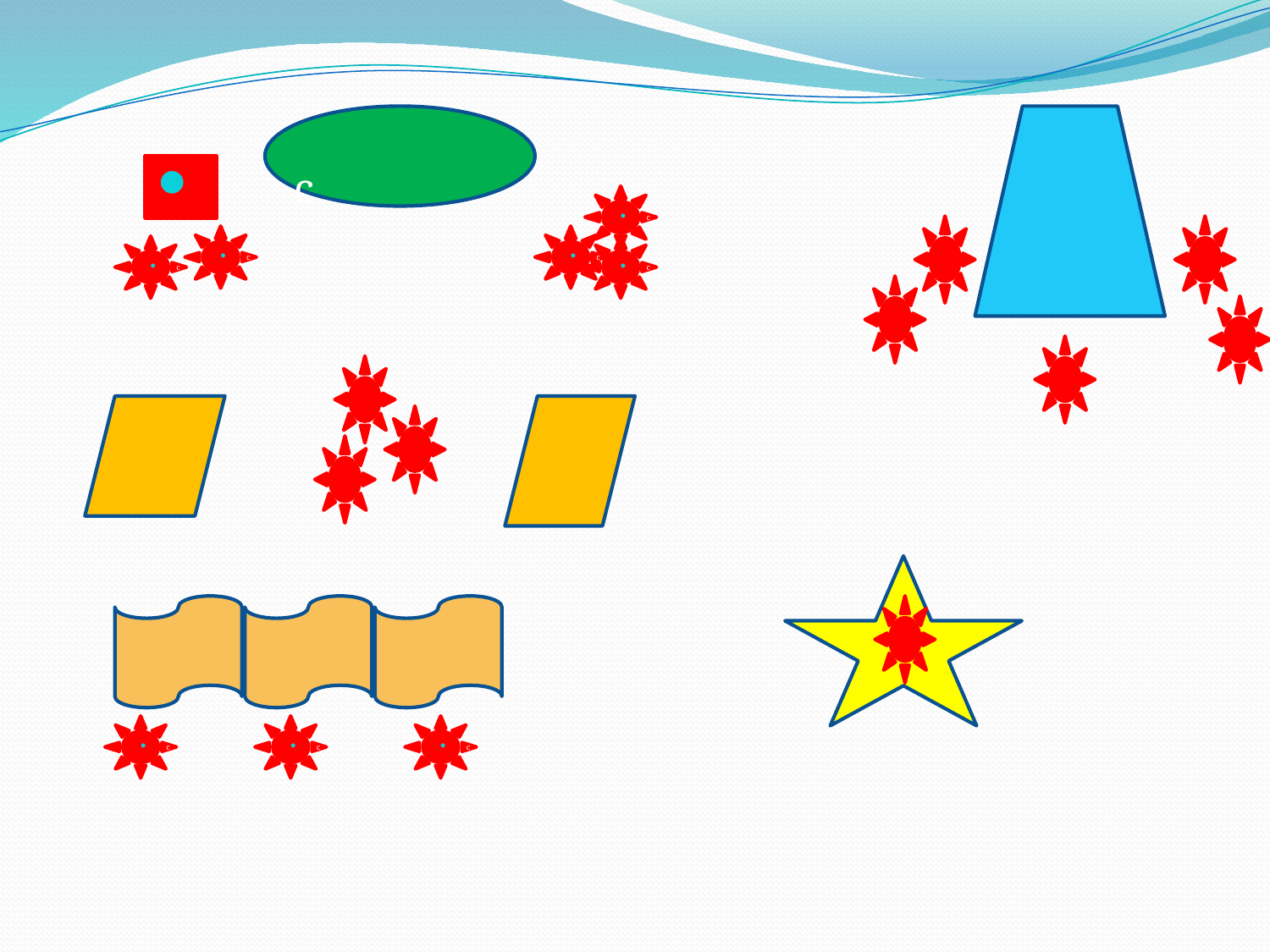

#

с
с

с
с
с
с

с
с
с